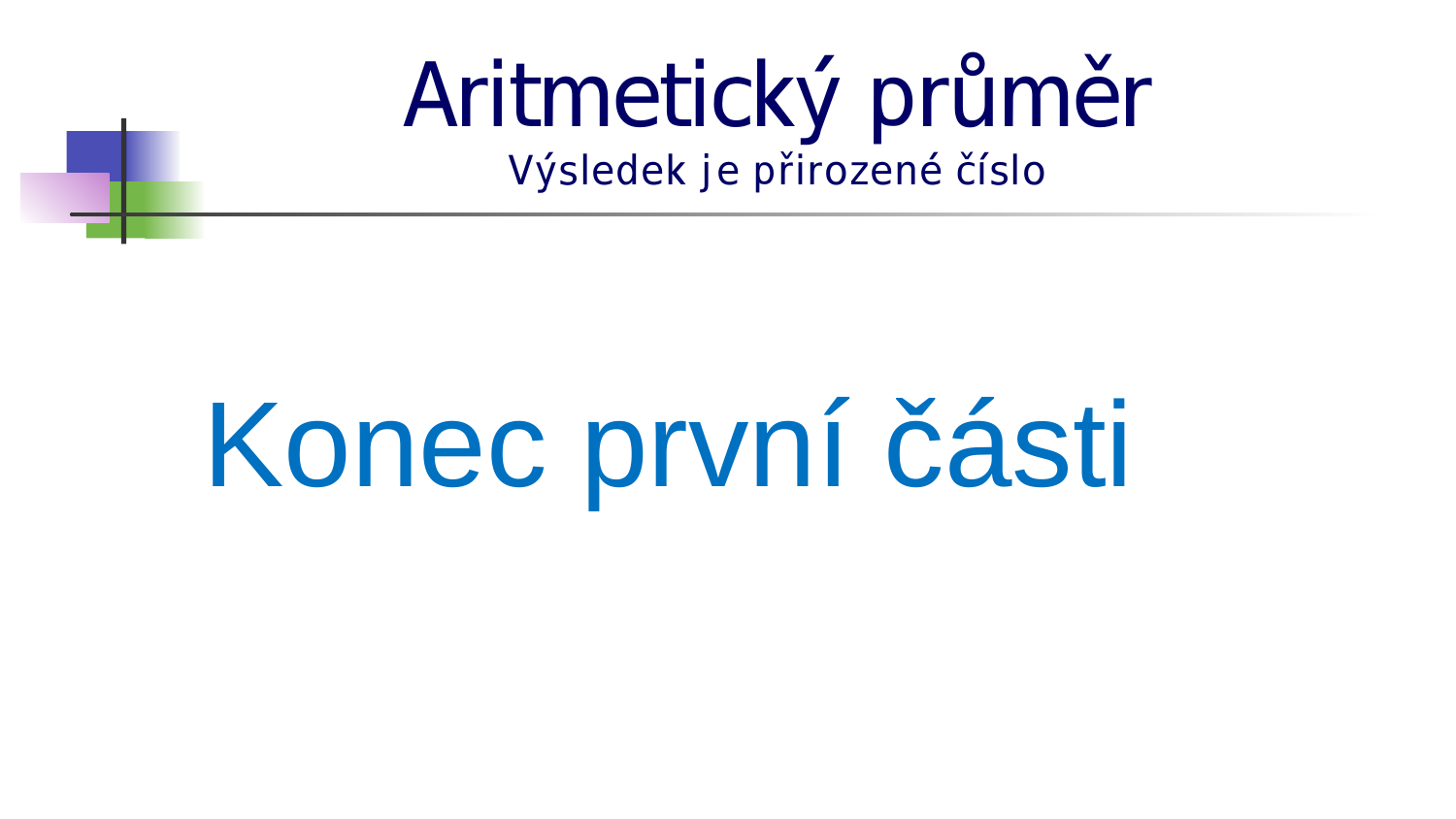

Aritmetický průměr
Výsledek je přirozené číslo
Konec první části